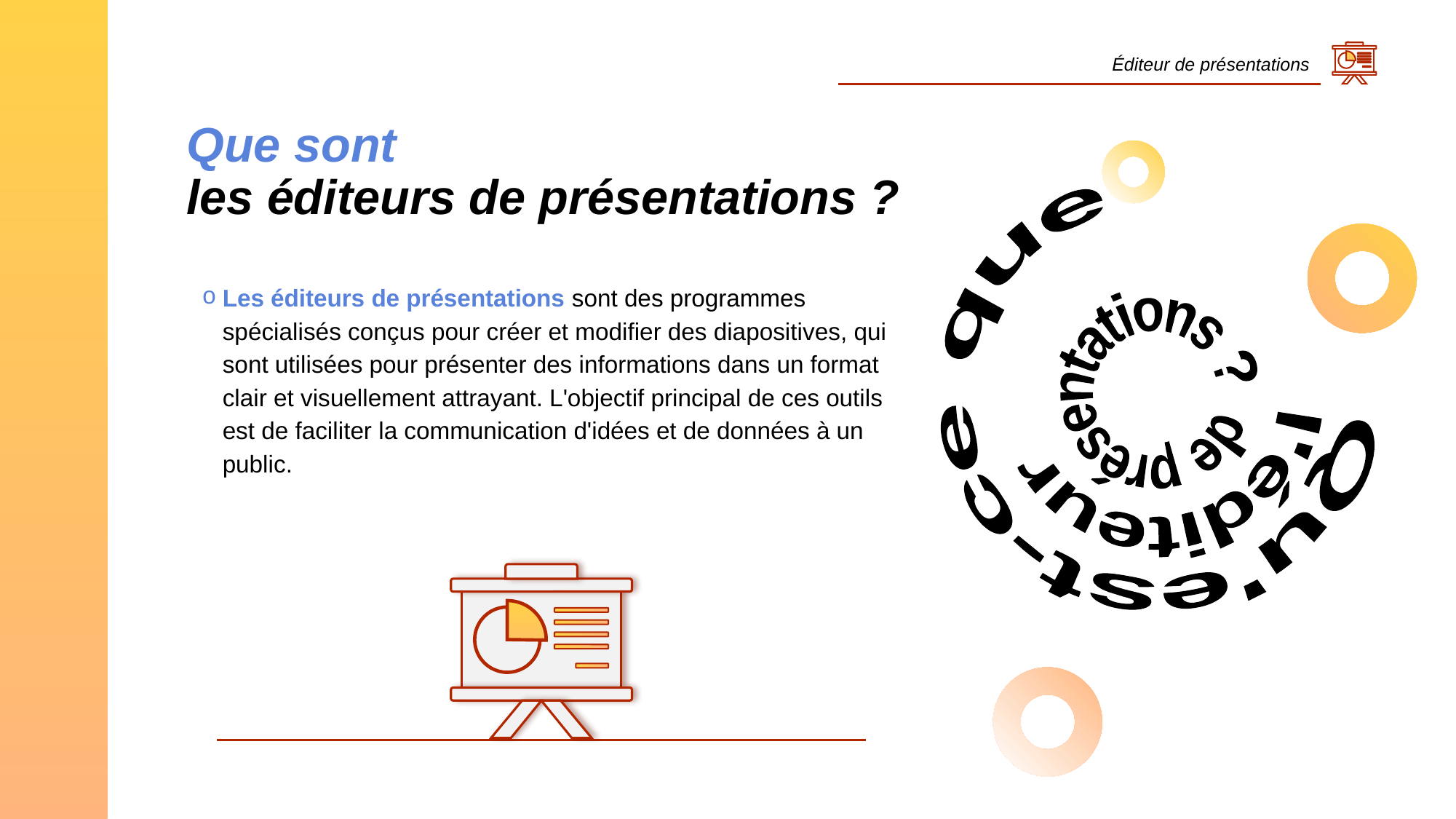

# Que sont les éditeurs de présentations ?

Qu'est-ce que
l'éditeur
 de présentations ?

Les éditeurs de présentations sont des programmes spécialisés conçus pour créer et modifier des diapositives, qui sont utilisées pour présenter des informations dans un format clair et visuellement attrayant. L'objectif principal de ces outils est de faciliter la communication d'idées et de données à un public.

2